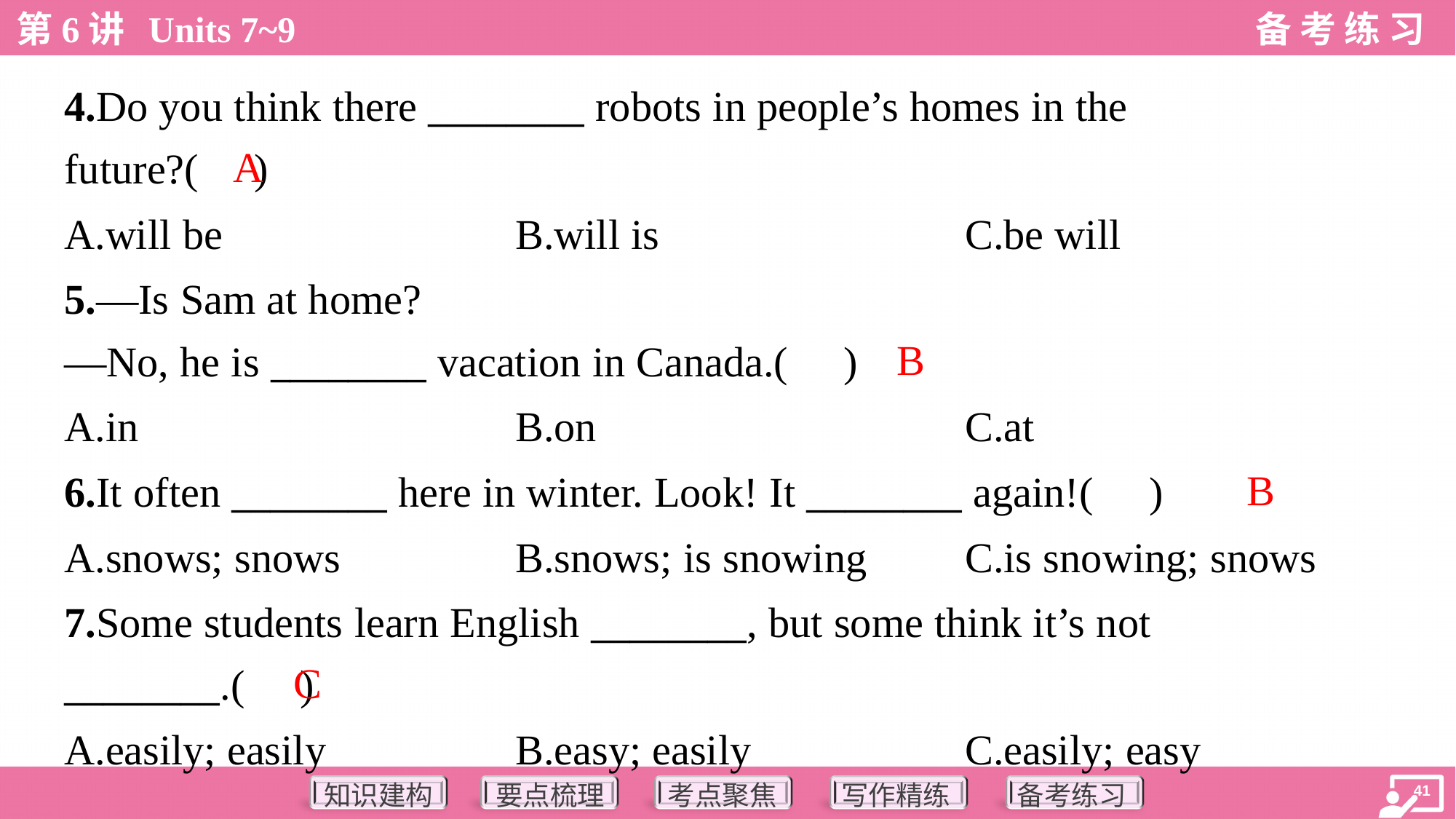

4.Do you think there ________ robots in people’s homes in the
future?(     )
A
A.will be	B.will is	C.be will
5.—Is Sam at home?
—No, he is ________ vacation in Canada.(     )
B
A.in	B.on	C.at
B
6.It often ________ here in winter. Look! It ________ again!(     )
A.snows; snows	B.snows; is snowing	C.is snowing; snows
7.Some students learn English ________, but some think it’s not
________.(     )
C
A.easily; easily	B.easy; easily	C.easily; easy